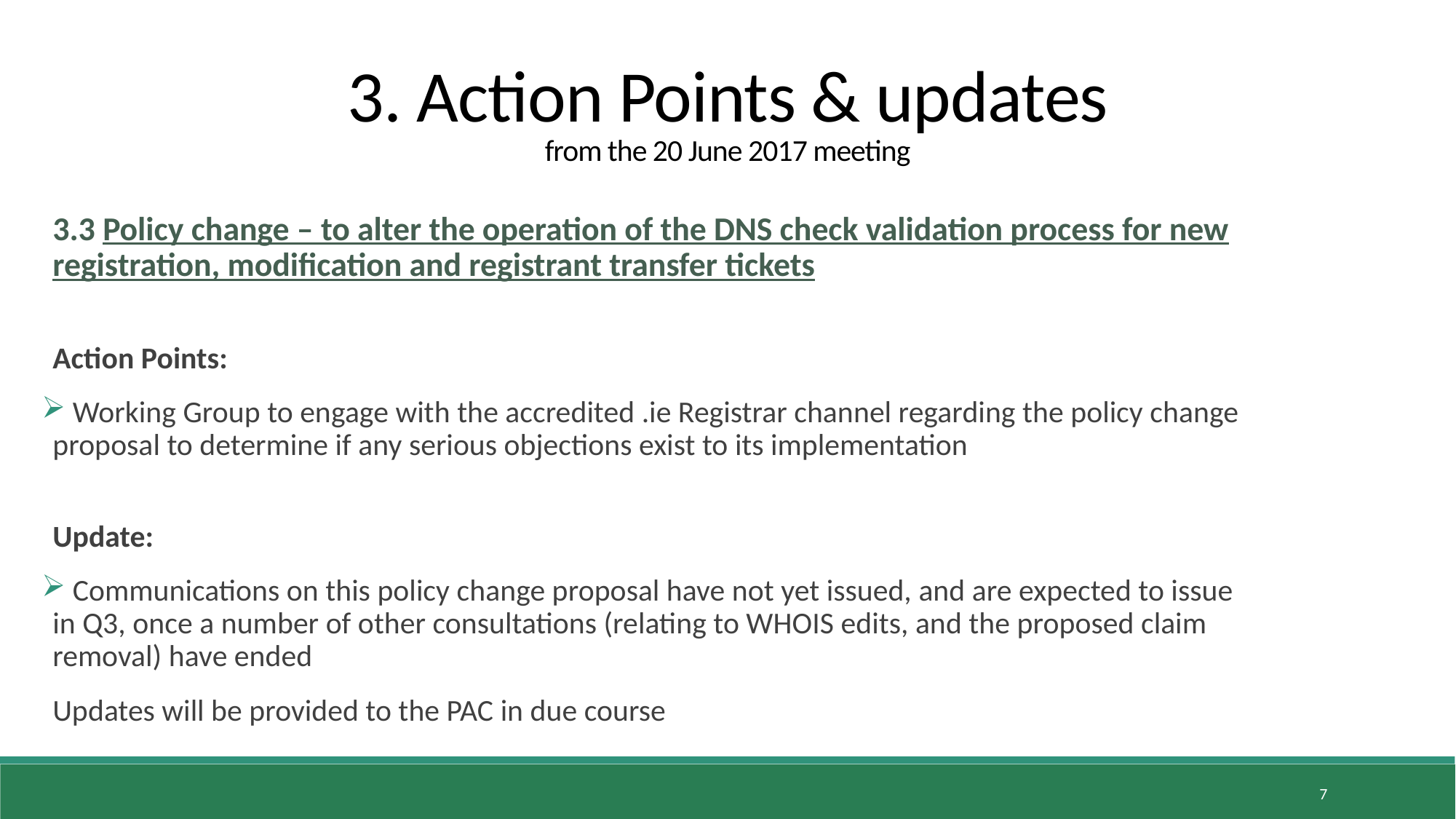

3. Action Points & updates
from the 20 June 2017 meeting
3.3 Policy change – to alter the operation of the DNS check validation process for new registration, modification and registrant transfer tickets

Action Points:
 Working Group to engage with the accredited .ie Registrar channel regarding the policy change proposal to determine if any serious objections exist to its implementation

Update:
 Communications on this policy change proposal have not yet issued, and are expected to issue in Q3, once a number of other consultations (relating to WHOIS edits, and the proposed claim removal) have ended
Updates will be provided to the PAC in due course

7